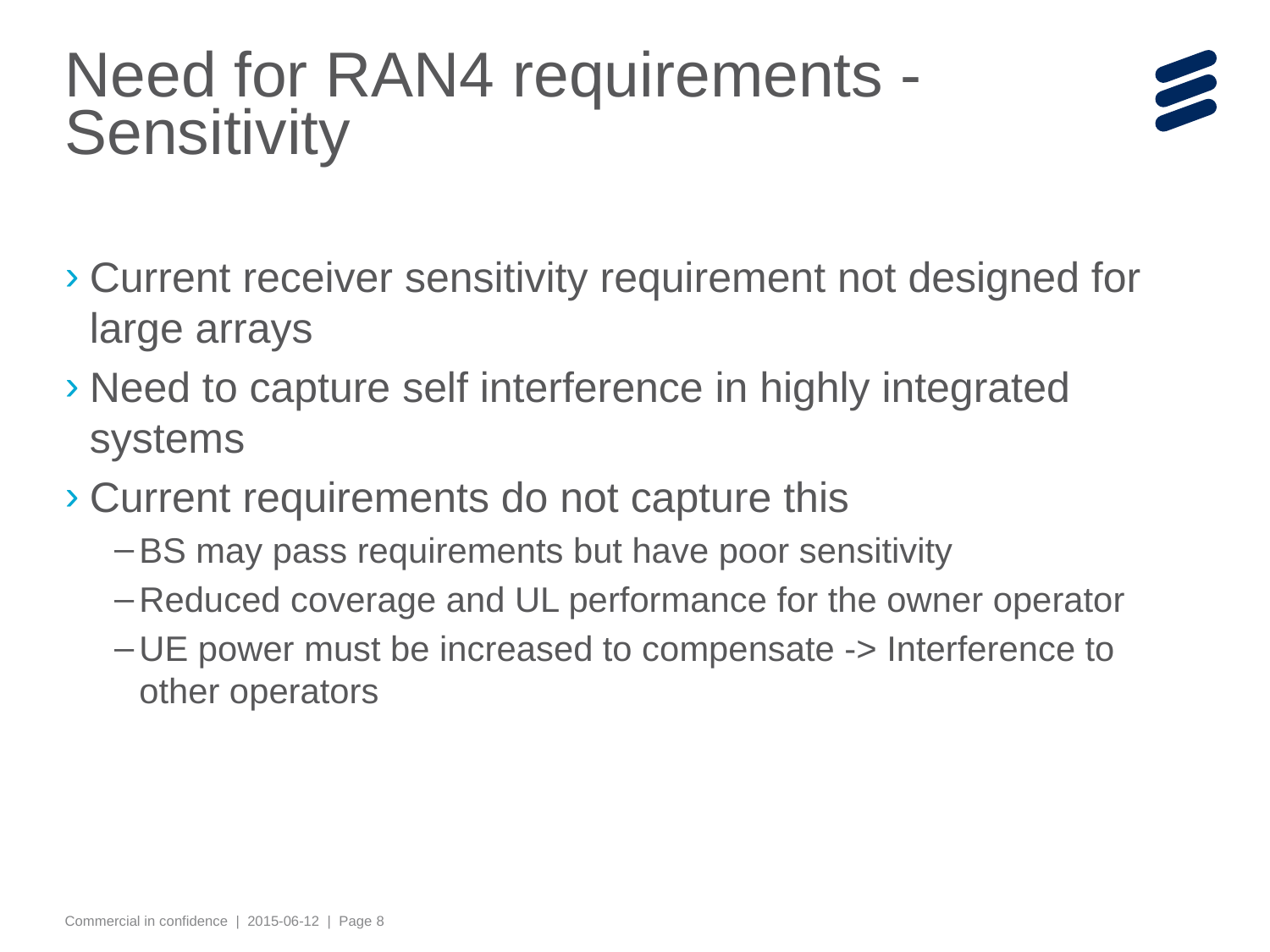

# Need for RAN4 requirements - Sensitivity
Current receiver sensitivity requirement not designed for large arrays
Need to capture self interference in highly integrated systems
Current requirements do not capture this
BS may pass requirements but have poor sensitivity
Reduced coverage and UL performance for the owner operator
UE power must be increased to compensate -> Interference to other operators